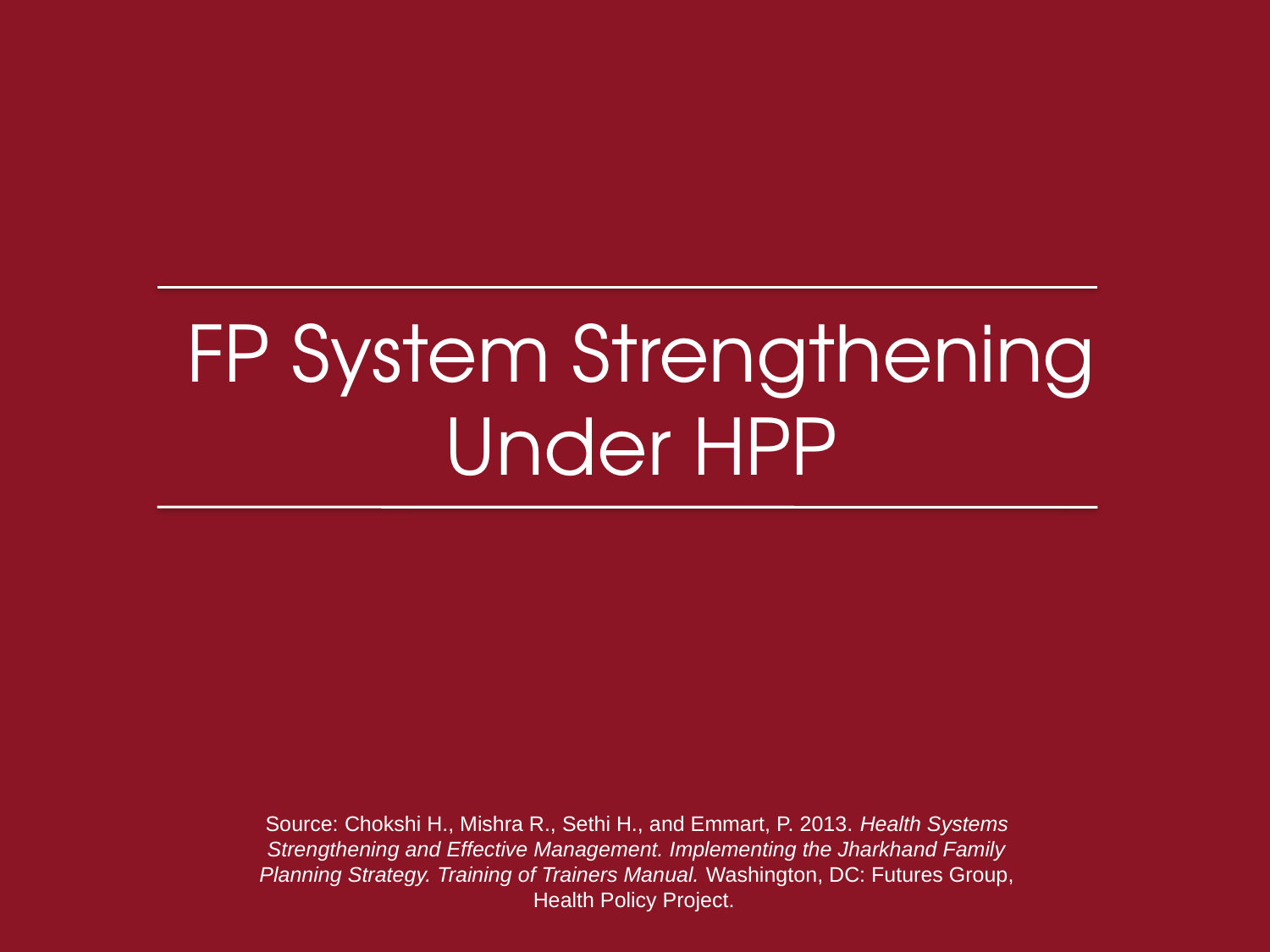

FP System Strengthening Under HPP
Source: Chokshi H., Mishra R., Sethi H., and Emmart, P. 2013. Health Systems Strengthening and Effective Management. Implementing the Jharkhand Family Planning Strategy. Training of Trainers Manual. Washington, DC: Futures Group, Health Policy Project.